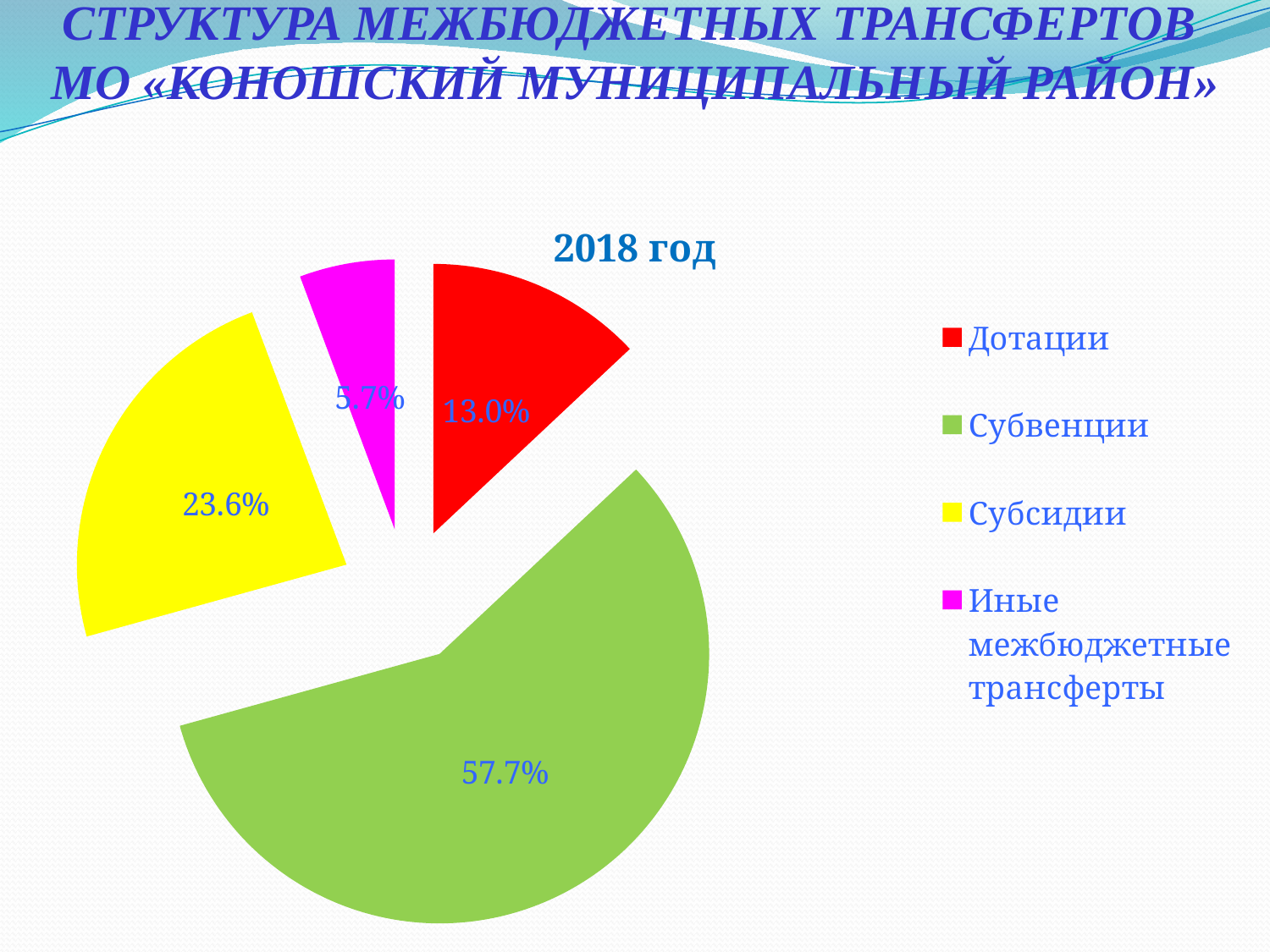

# СТРУКТУРА МЕЖБЮДЖЕТНЫХ ТРАНСФЕРТОВ МО «КОНОШСКИЙ МУНИЦИПАЛЬНЫЙ РАЙОН»

### Chart: 2018 год

| Category | 2018 год |
|---|---|
| Дотации | 0.13 |
| Субвенции | 0.5770000000000003 |
| Субсидии | 0.23600000000000004 |
| Иные межбюджетные трансферты | 0.05700000000000002 |